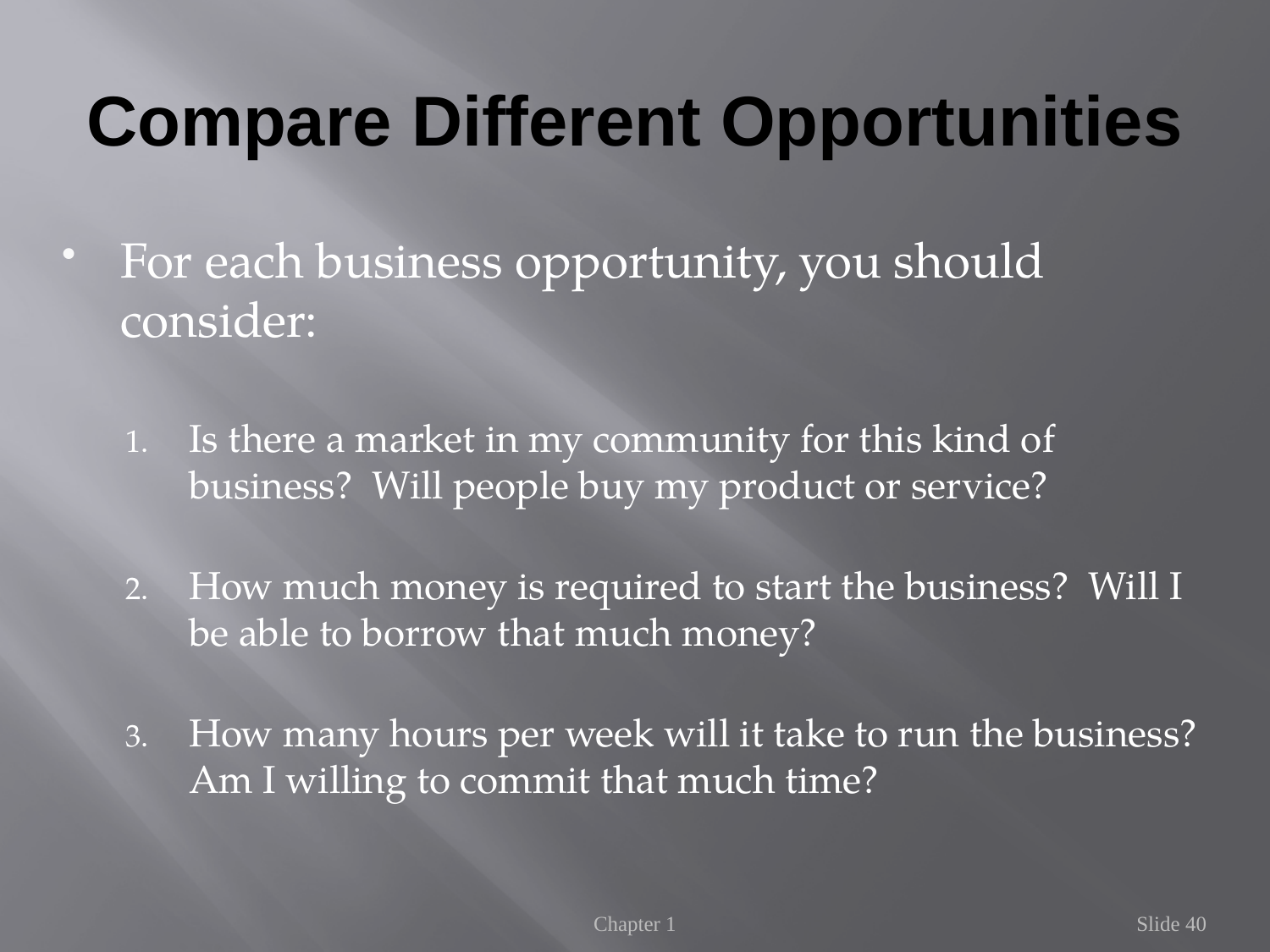

# Compare Different Opportunities
For each business opportunity, you should consider:
Is there a market in my community for this kind of business?  Will people buy my product or service?
How much money is required to start the business?  Will I be able to borrow that much money?
How many hours per week will it take to run the business?  Am I willing to commit that much time?
Chapter 1
Slide 40